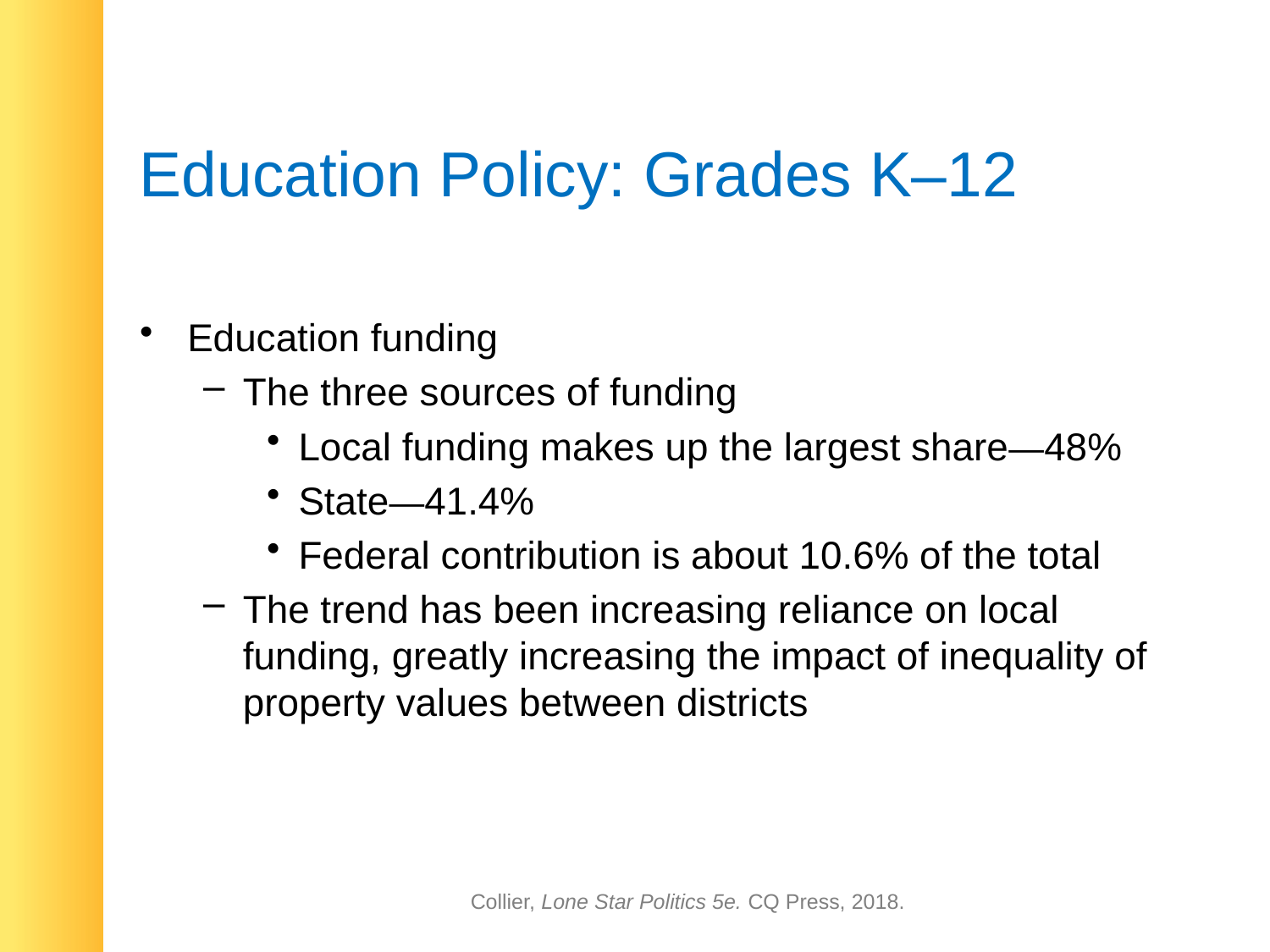

# Education Policy: Grades K–12
Education funding
The three sources of funding
Local funding makes up the largest share—48%
State—41.4%
Federal contribution is about 10.6% of the total
The trend has been increasing reliance on local funding, greatly increasing the impact of inequality of property values between districts
Collier, Lone Star Politics 5e. CQ Press, 2018.